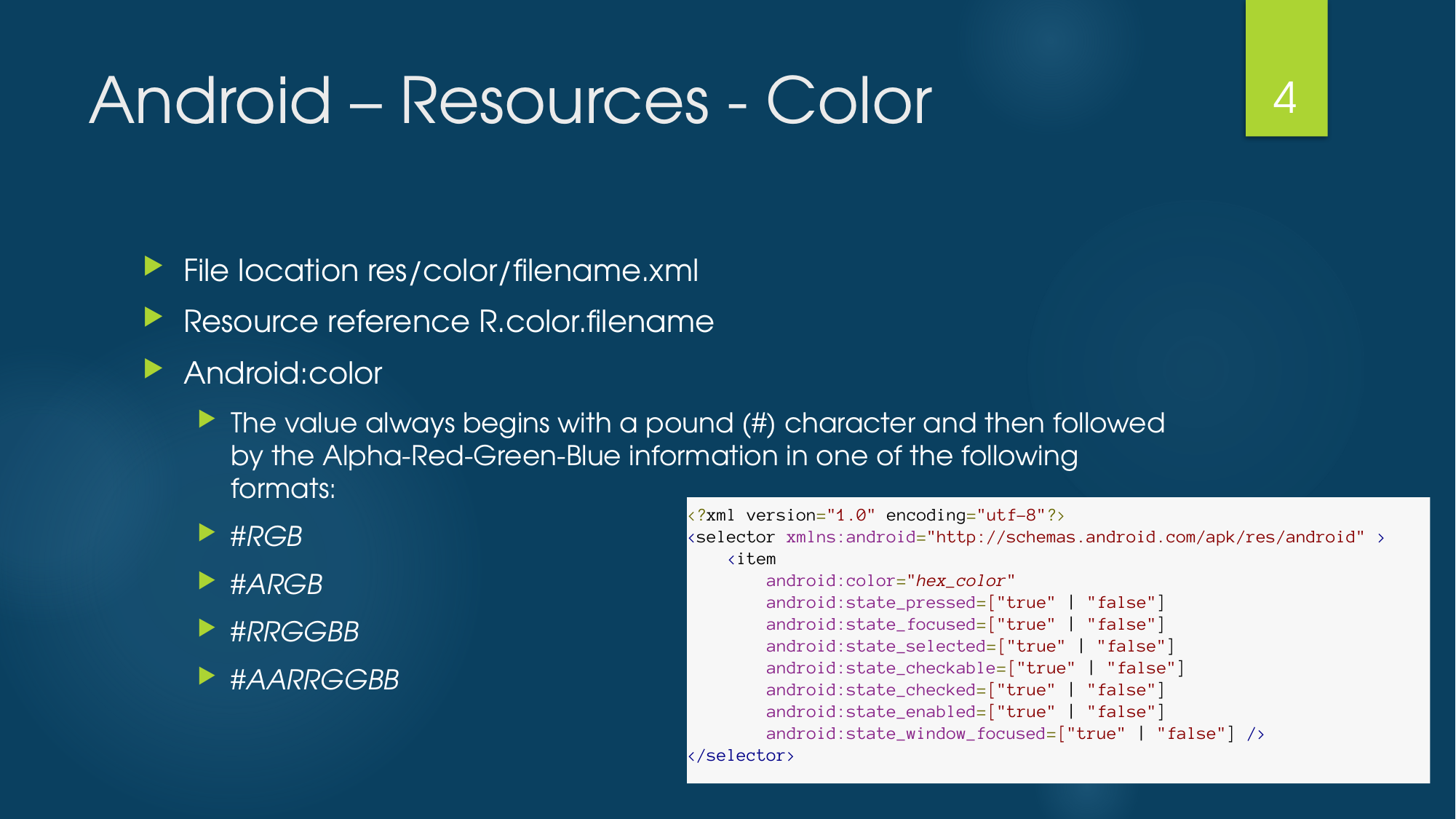

4
# Android – Resources - Color
File location res/color/filename.xml
Resource reference R.color.filename
Android:color
The value always begins with a pound (#) character and then followed by the Alpha-Red-Green-Blue information in one of the following formats:
#RGB
#ARGB
#RRGGBB
#AARRGGBB

<?xml version="1.0" encoding="utf-8"?>
<selector xmlns:android="http://schemas.android.com/apk/res/android" >
    <item
        android:color="hex_color"
        android:state_pressed=["true" | "false"]
        android:state_focused=["true" | "false"]
        android:state_selected=["true" | "false"]
        android:state_checkable=["true" | "false"]
        android:state_checked=["true" | "false"]
        android:state_enabled=["true" | "false"]
        android:state_window_focused=["true" | "false"] />
</selector>